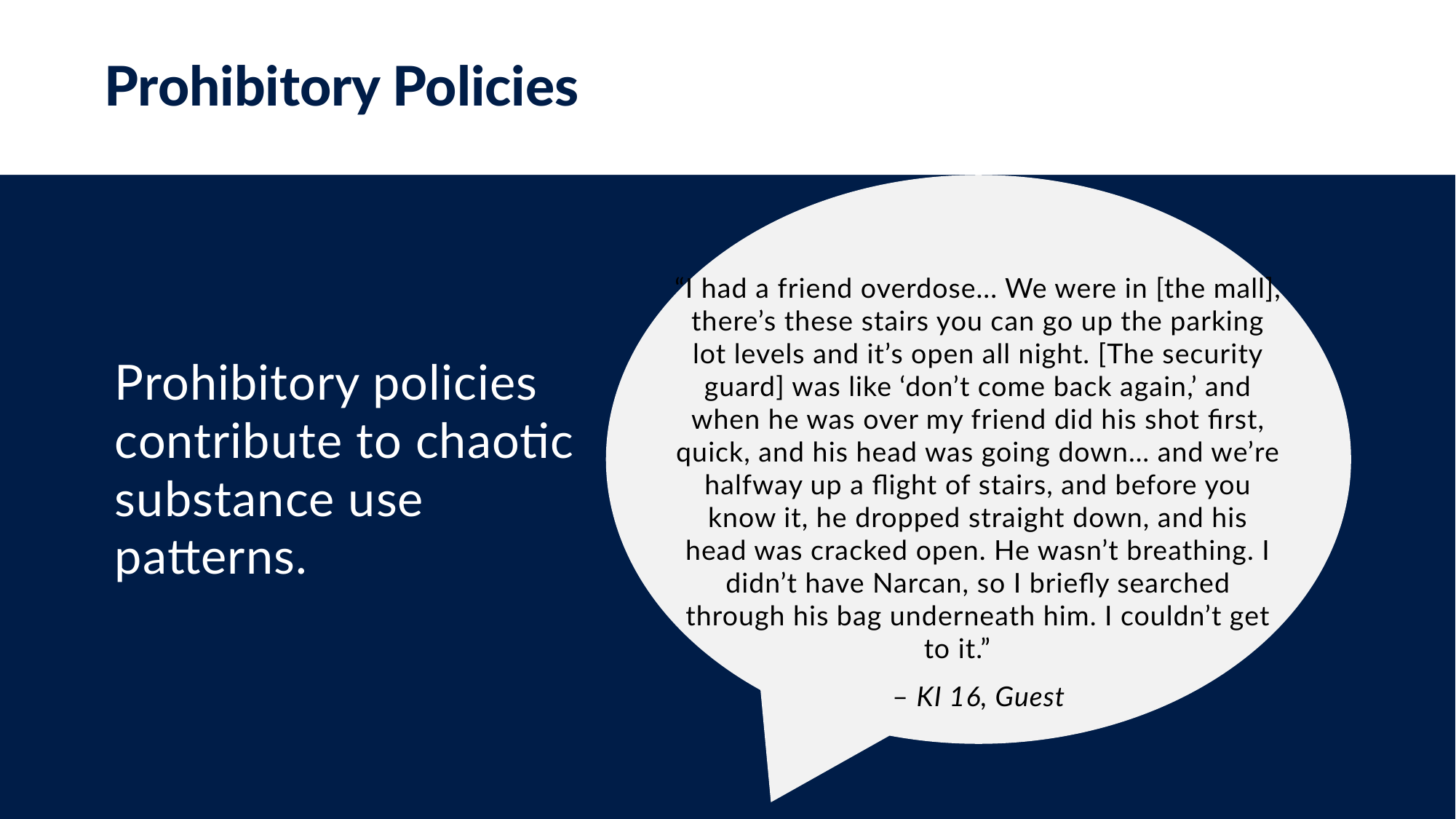

Prohibitory Policies

“I had a friend overdose... We were in [the mall], there’s these stairs you can go up the parking lot levels and it’s open all night. [The security guard] was like ‘don’t come back again,’ and when he was over my friend did his shot first, quick, and his head was going down… and we’re halfway up a flight of stairs, and before you know it, he dropped straight down, and his head was cracked open. He wasn’t breathing. I didn’t have Narcan, so I briefly searched through his bag underneath him. I couldn’t get to it.”
– KI 16, Guest
Prohibitory policies contribute to chaotic substance use patterns.